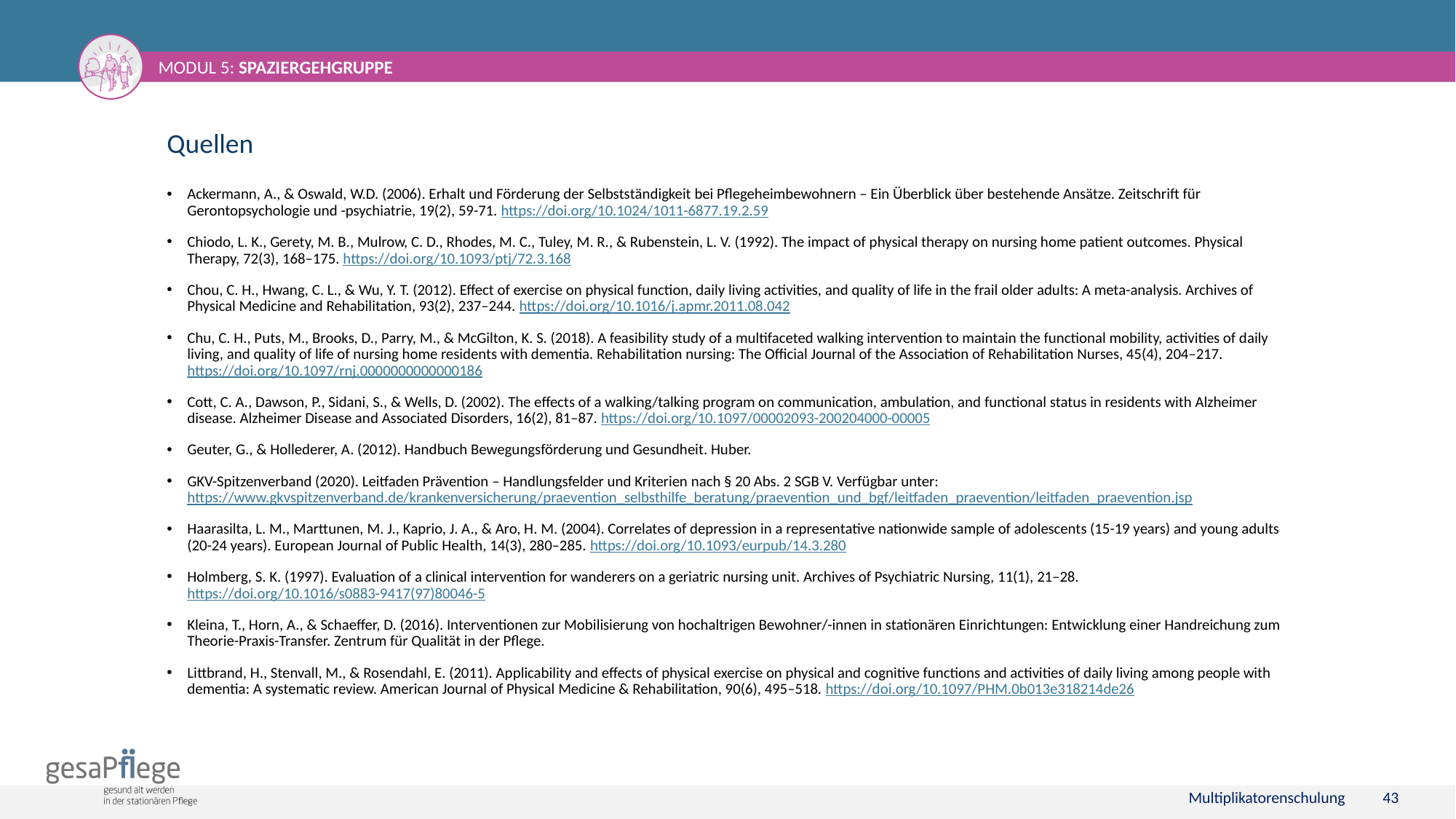

Ackermann, A., & Oswald, W.D. (2006). Erhalt und Förderung der Selbstständigkeit bei Pflegeheimbewohnern – Ein Überblick über bestehende Ansätze. Zeitschrift für Gerontopsychologie und -psychiatrie, 19(2), 59-71. https://doi.org/10.1024/1011-6877.19.2.59
Chiodo, L. K., Gerety, M. B., Mulrow, C. D., Rhodes, M. C., Tuley, M. R., & Rubenstein, L. V. (1992). The impact of physical therapy on nursing home patient outcomes. Physical Therapy, 72(3), 168–175. https://doi.org/10.1093/ptj/72.3.168
Chou, C. H., Hwang, C. L., & Wu, Y. T. (2012). Effect of exercise on physical function, daily living activities, and quality of life in the frail older adults: A meta-analysis. Archives of Physical Medicine and Rehabilitation, 93(2), 237–244. https://doi.org/10.1016/j.apmr.2011.08.042
Chu, C. H., Puts, M., Brooks, D., Parry, M., & McGilton, K. S. (2018). A feasibility study of a multifaceted walking intervention to maintain the functional mobility, activities of daily living, and quality of life of nursing home residents with dementia. Rehabilitation nursing: The Official Journal of the Association of Rehabilitation Nurses, 45(4), 204–217. https://doi.org/10.1097/rnj.0000000000000186
Cott, C. A., Dawson, P., Sidani, S., & Wells, D. (2002). The effects of a walking/talking program on communication, ambulation, and functional status in residents with Alzheimer disease. Alzheimer Disease and Associated Disorders, 16(2), 81–87. https://doi.org/10.1097/00002093-200204000-00005
Geuter, G., & Hollederer, A. (2012). Handbuch Bewegungsförderung und Gesundheit. Huber.
GKV-Spitzenverband (2020). Leitfaden Prävention – Handlungsfelder und Kriterien nach § 20 Abs. 2 SGB V. Verfügbar unter: https://www.gkvspitzenverband.de/krankenversicherung/praevention_selbsthilfe_beratung/praevention_und_bgf/leitfaden_praevention/leitfaden_praevention.jsp
Haarasilta, L. M., Marttunen, M. J., Kaprio, J. A., & Aro, H. M. (2004). Correlates of depression in a representative nationwide sample of adolescents (15-19 years) and young adults (20-24 years). European Journal of Public Health, 14(3), 280–285. https://doi.org/10.1093/eurpub/14.3.280
Holmberg, S. K. (1997). Evaluation of a clinical intervention for wanderers on a geriatric nursing unit. Archives of Psychiatric Nursing, 11(1), 21–28.
https://doi.org/10.1016/s0883-9417(97)80046-5
Kleina, T., Horn, A., & Schaeffer, D. (2016). Interventionen zur Mobilisierung von hochaltrigen Bewohner/-innen in stationären Einrichtungen: Entwicklung einer Handreichung zum Theorie-Praxis-Transfer. Zentrum für Qualität in der Pflege.
Littbrand, H., Stenvall, M., & Rosendahl, E. (2011). Applicability and effects of physical exercise on physical and cognitive functions and activities of daily living among people with dementia: A systematic review. American Journal of Physical Medicine & Rehabilitation, 90(6), 495–518. https://doi.org/10.1097/PHM.0b013e318214de26

Multiplikatorenschulung
43